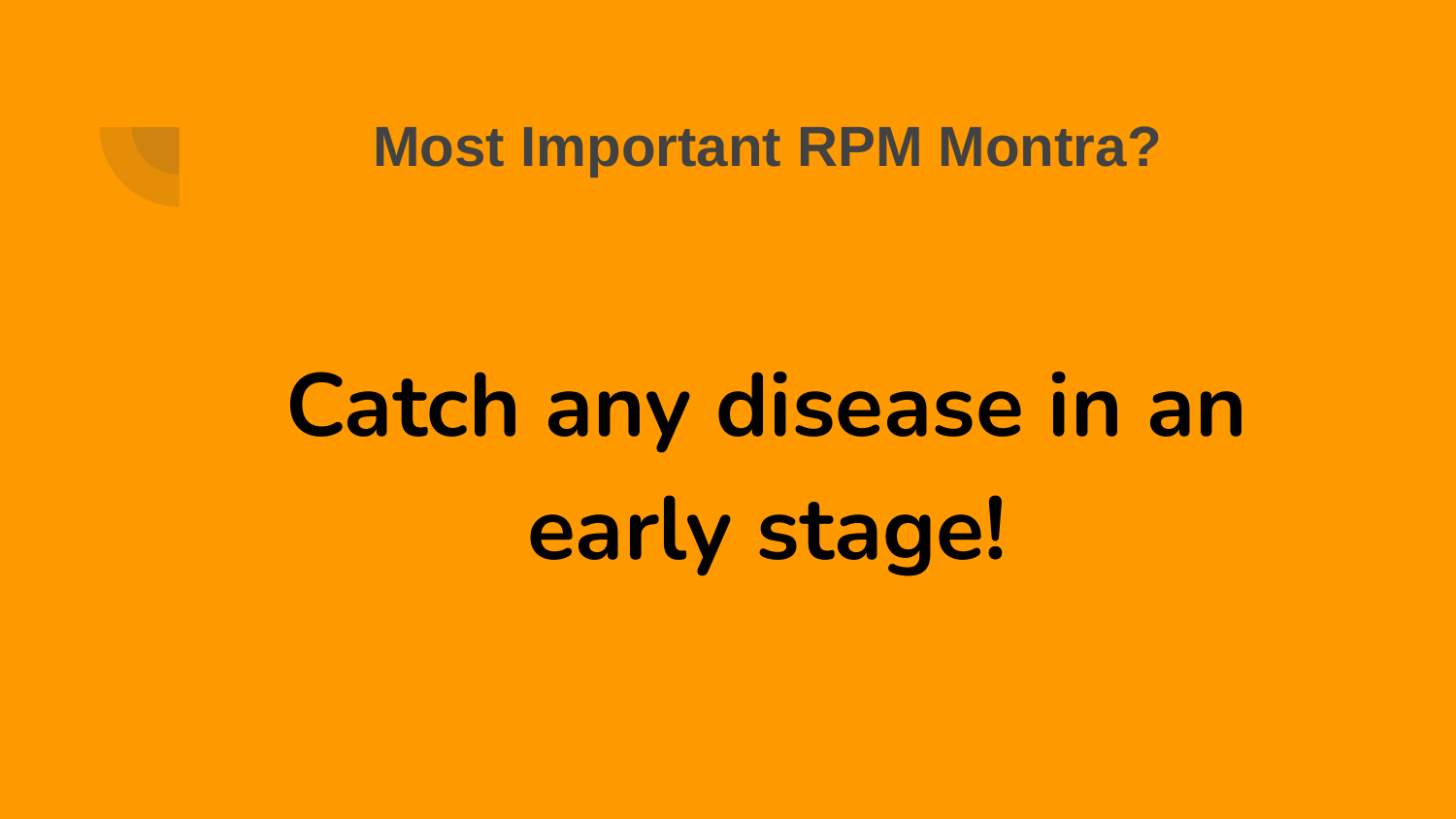

# Most Important RPM Montra?
Catch any disease in an early stage!